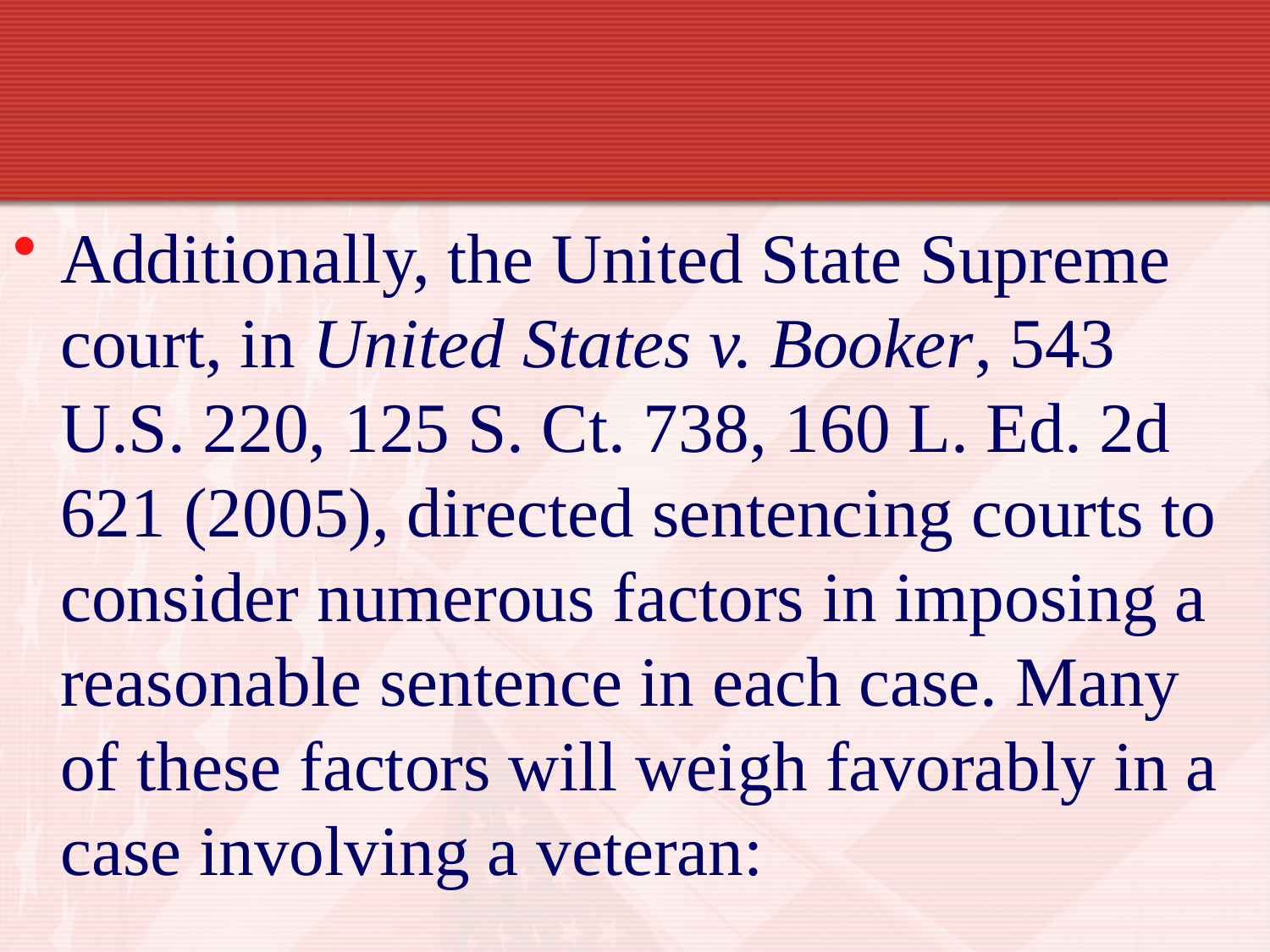

Additionally, the United State Supreme court, in United States v. Booker, 543 U.S. 220, 125 S. Ct. 738, 160 L. Ed. 2d 621 (2005), directed sentencing courts to consider numerous factors in imposing a reasonable sentence in each case. Many of these factors will weigh favorably in a case involving a veteran: